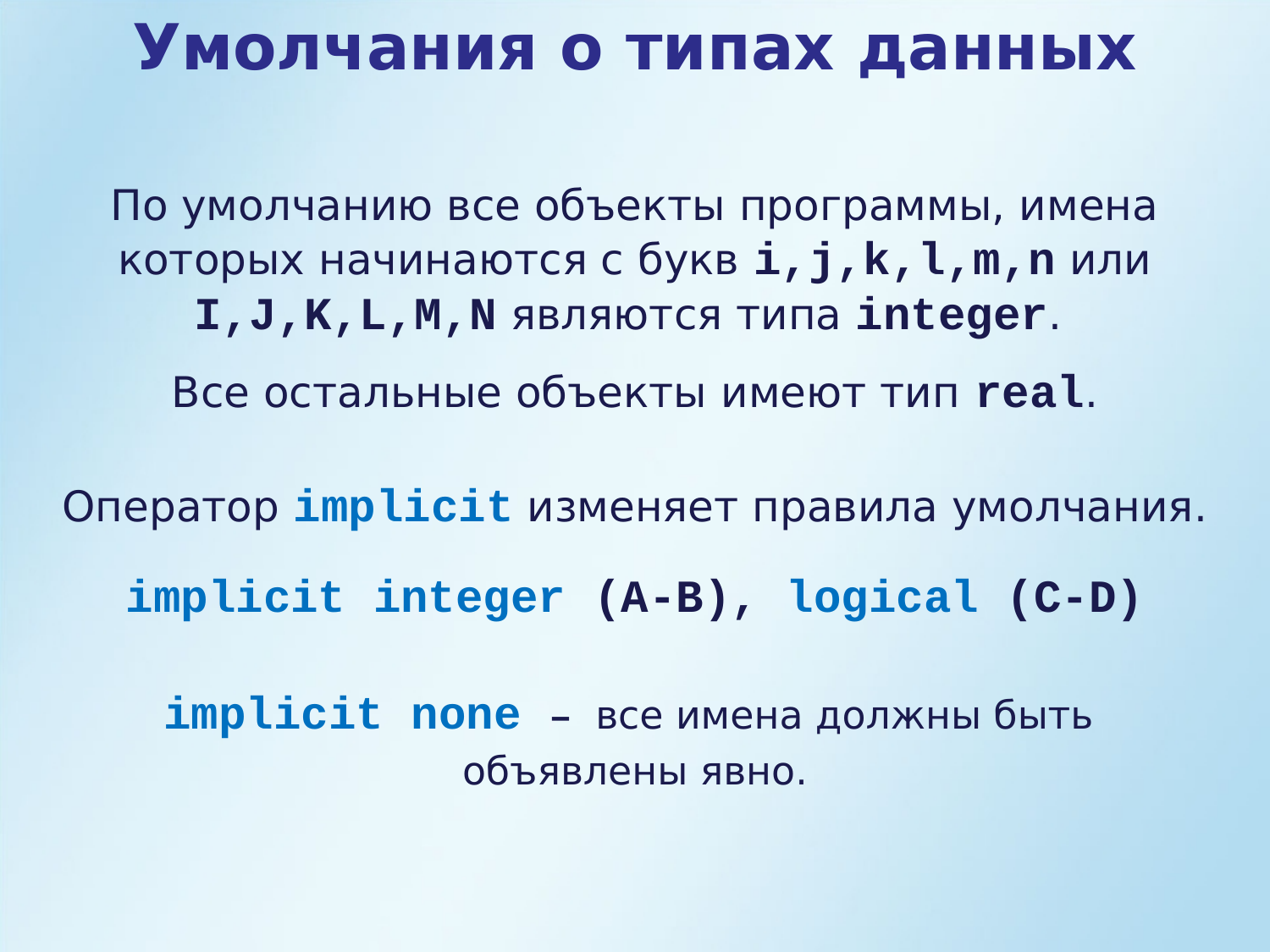

Умолчания о типах данных
По умолчанию все объекты программы, имена которых начинаются с букв i,j,k,l,m,n или I,J,K,L,M,N являются типа integer.
Все остальные объекты имеют тип real.
Оператор implicit изменяет правила умолчания.
implicit integer (A-B), logical (C-D)
implicit none – все имена должны быть
объявлены явно.